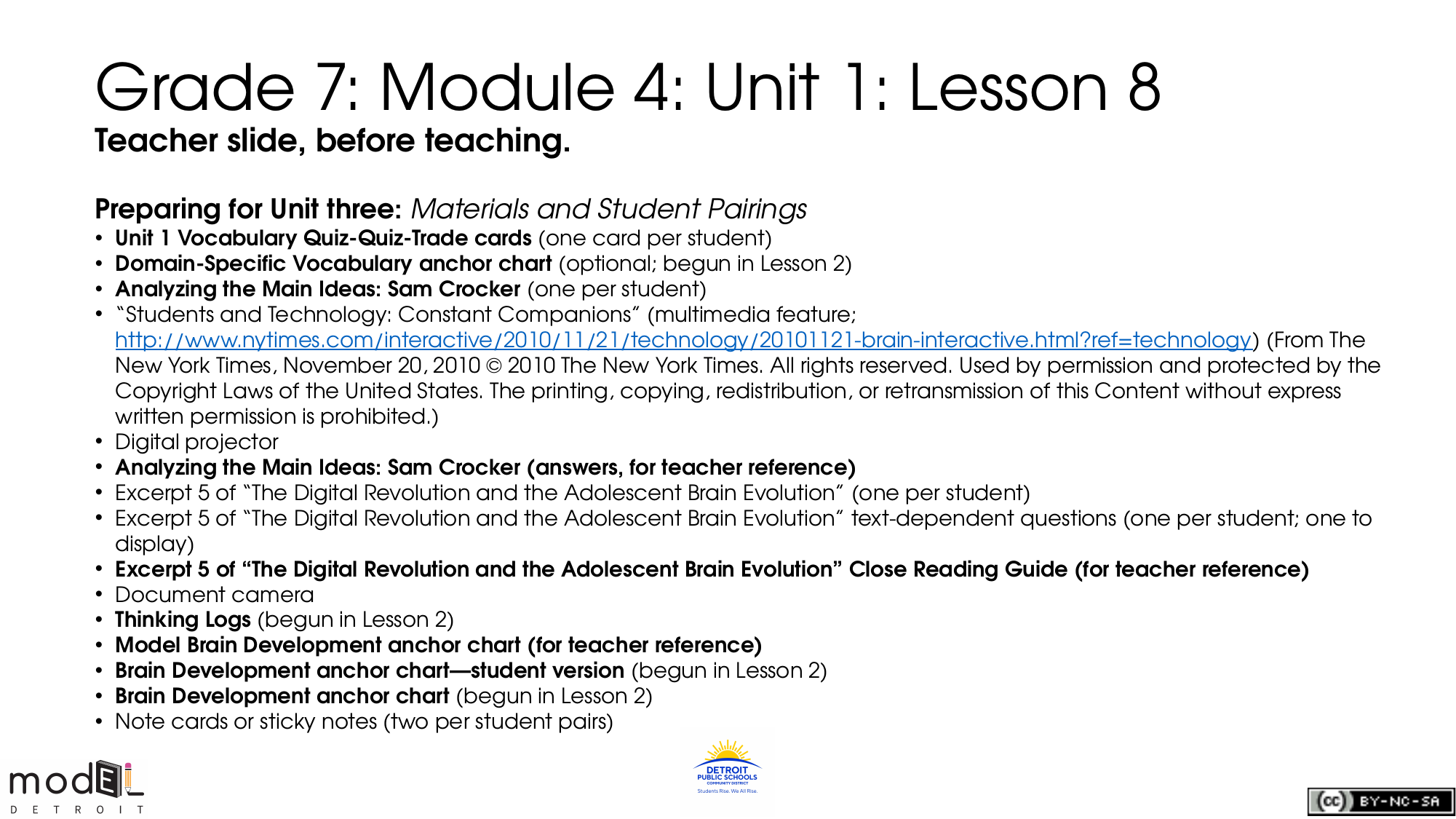

Grade 7: Module 4: Unit 1: Lesson 8
Teacher slide, before teaching.
Preparing for Unit three: Materials and Student Pairings
Unit 1 Vocabulary Quiz-Quiz-Trade cards (one card per student)
Domain-Specific Vocabulary anchor chart (optional; begun in Lesson 2)
Analyzing the Main Ideas: Sam Crocker (one per student)
“Students and Technology: Constant Companions” (multimedia feature; http://www.nytimes.com/interactive/2010/11/21/technology/20101121-brain-interactive.html?ref=technology) (From The New York Times, November 20, 2010 © 2010 The New York Times. All rights reserved. Used by permission and protected by the Copyright Laws of the United States. The printing, copying, redistribution, or retransmission of this Content without express written permission is prohibited.)
Digital projector
Analyzing the Main Ideas: Sam Crocker (answers, for teacher reference)
Excerpt 5 of “The Digital Revolution and the Adolescent Brain Evolution” (one per student)
Excerpt 5 of “The Digital Revolution and the Adolescent Brain Evolution” text-dependent questions (one per student; one to display)
Excerpt 5 of “The Digital Revolution and the Adolescent Brain Evolution” Close Reading Guide (for teacher reference)
Document camera
Thinking Logs (begun in Lesson 2)
Model Brain Development anchor chart (for teacher reference)
Brain Development anchor chart—student version (begun in Lesson 2)
Brain Development anchor chart (begun in Lesson 2)
Note cards or sticky notes (two per student pairs)